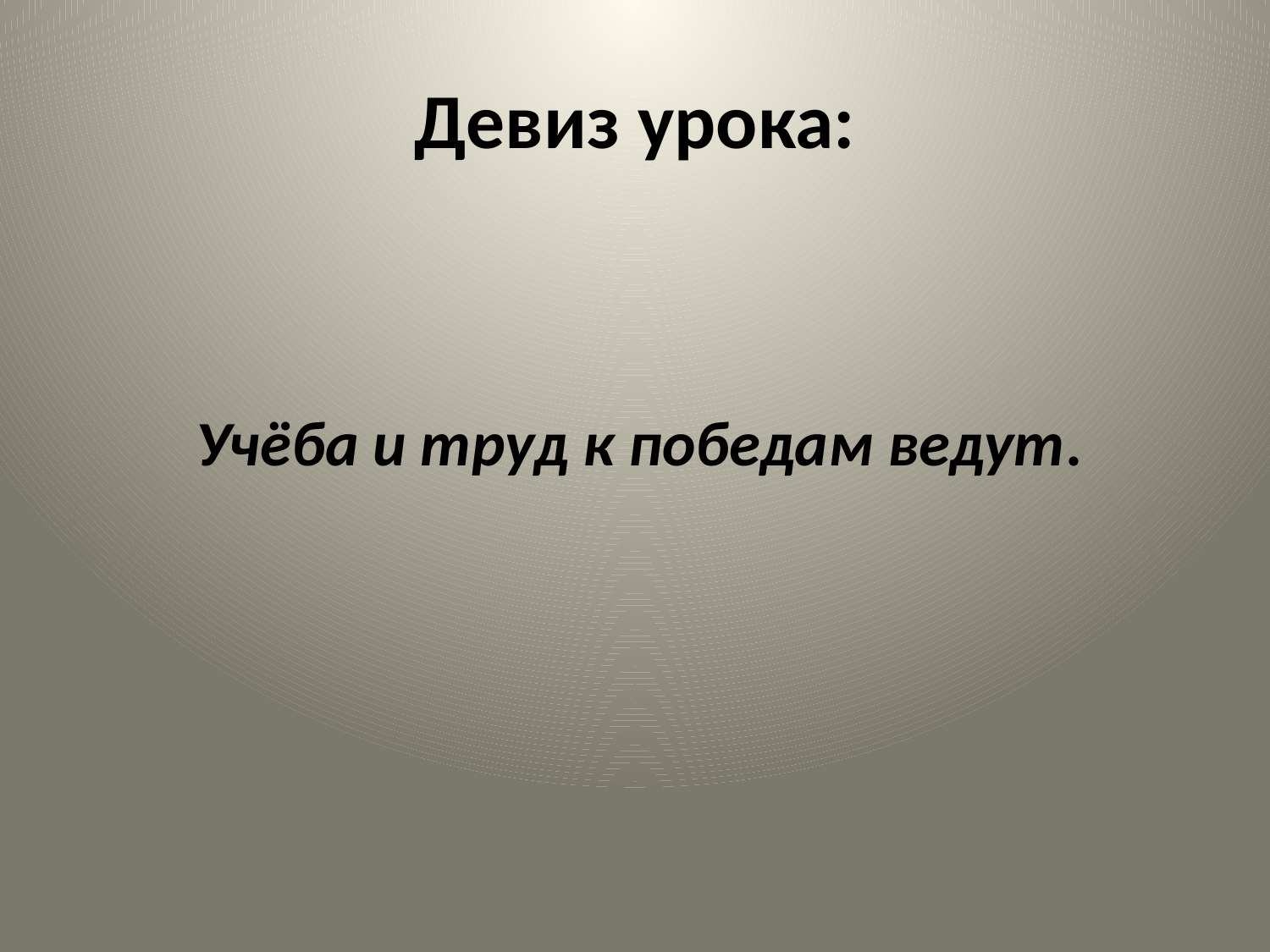

# Девиз урока:
Учёба и труд к победам ведут.